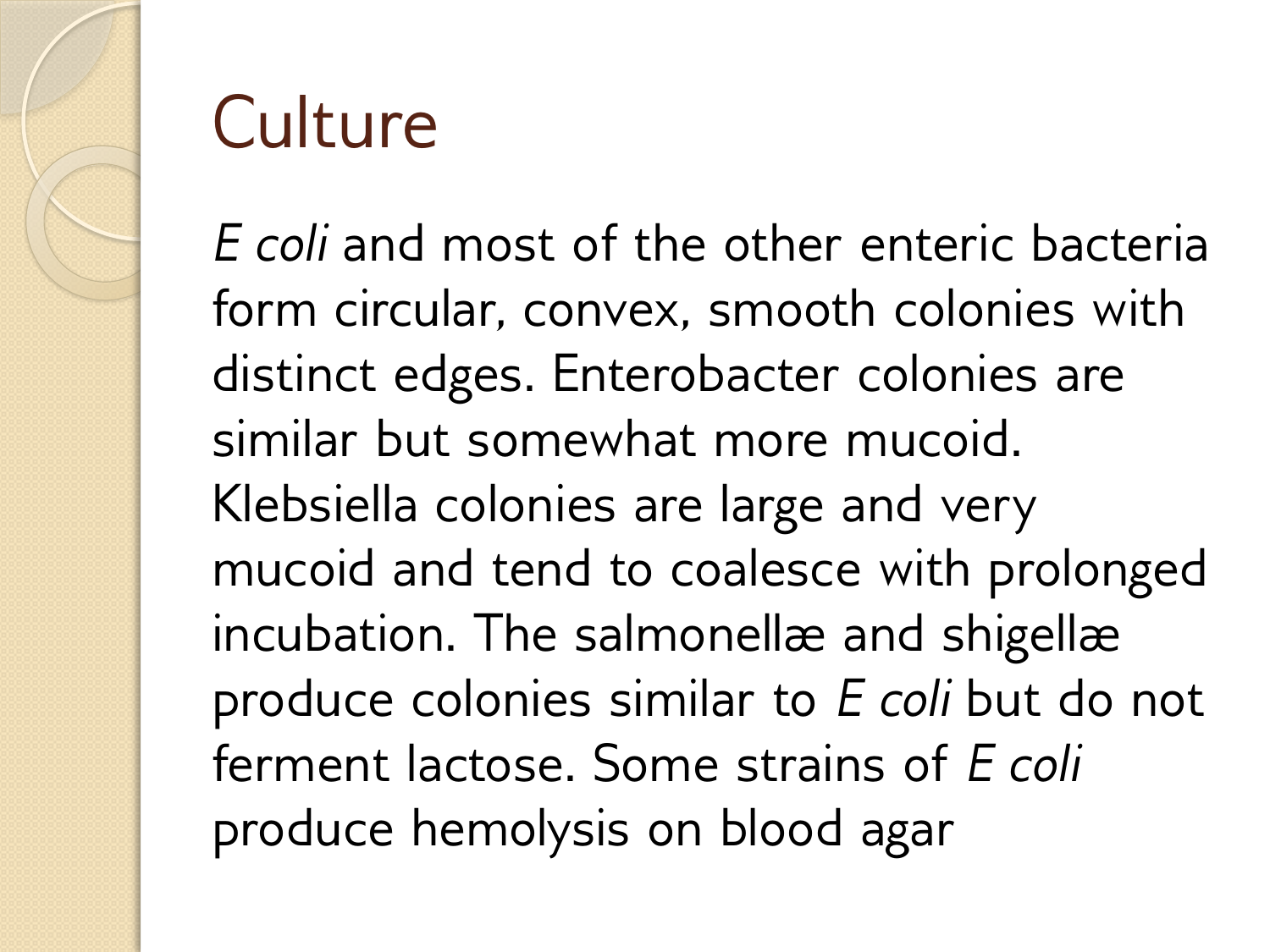

# Culture
E coli and most of the other enteric bacteria form circular, convex, smooth colonies with distinct edges. Enterobacter colonies are similar but somewhat more mucoid. Klebsiella colonies are large and very mucoid and tend to coalesce with prolonged incubation. The salmonellae and shigellae produce colonies similar to E coli but do not ferment lactose. Some strains of E coli produce hemolysis on blood agar